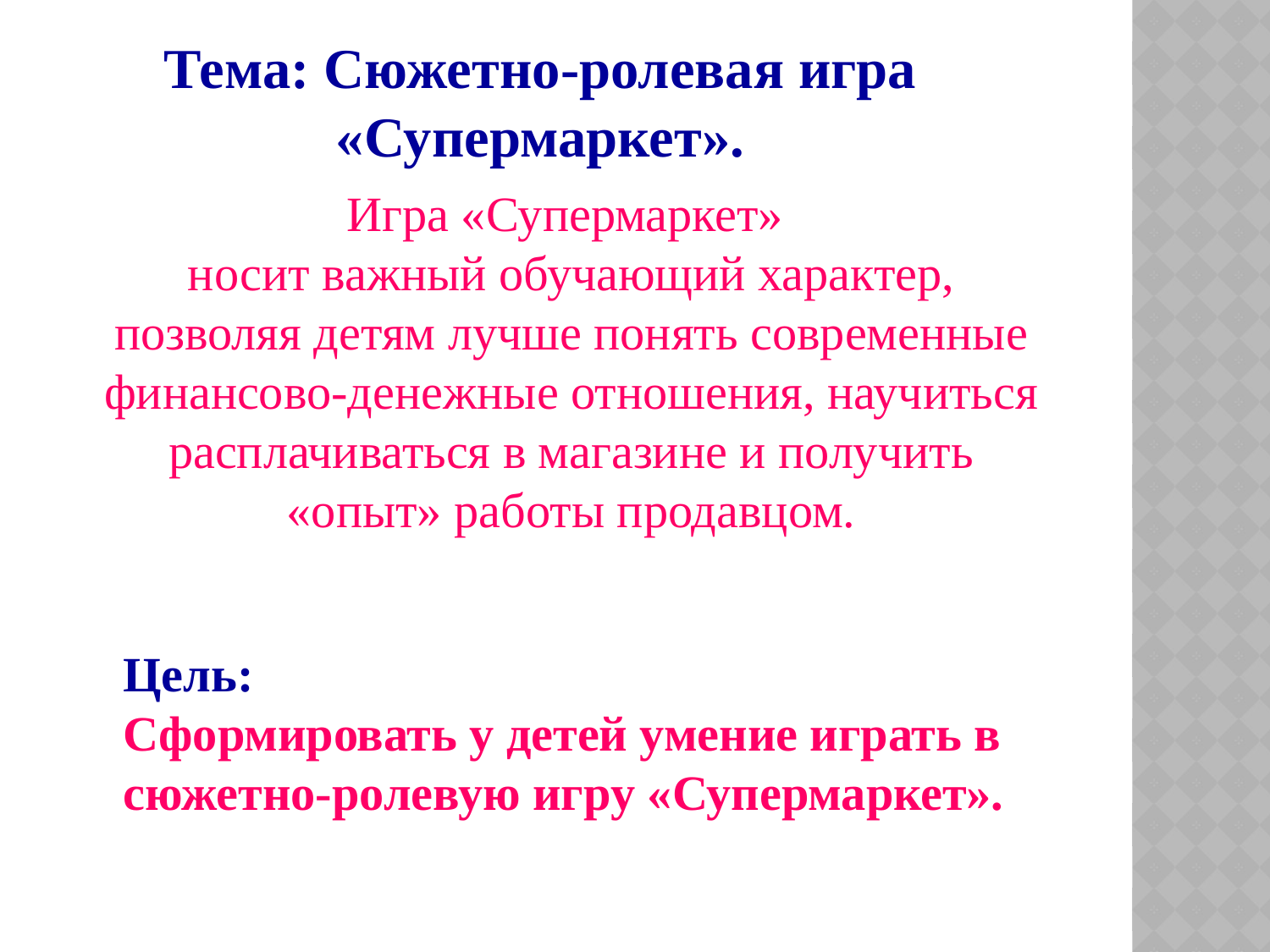

Тема: Сюжетно-ролевая игра «Супермаркет».
Игра «Супермаркет»
носит важный обучающий характер, позволяя детям лучше понять современные финансово-денежные отношения, научиться расплачиваться в магазине и получить «опыт» работы продавцом.
Цель:
Сформировать у детей умение играть в сюжетно-ролевую игру «Супермаркет».